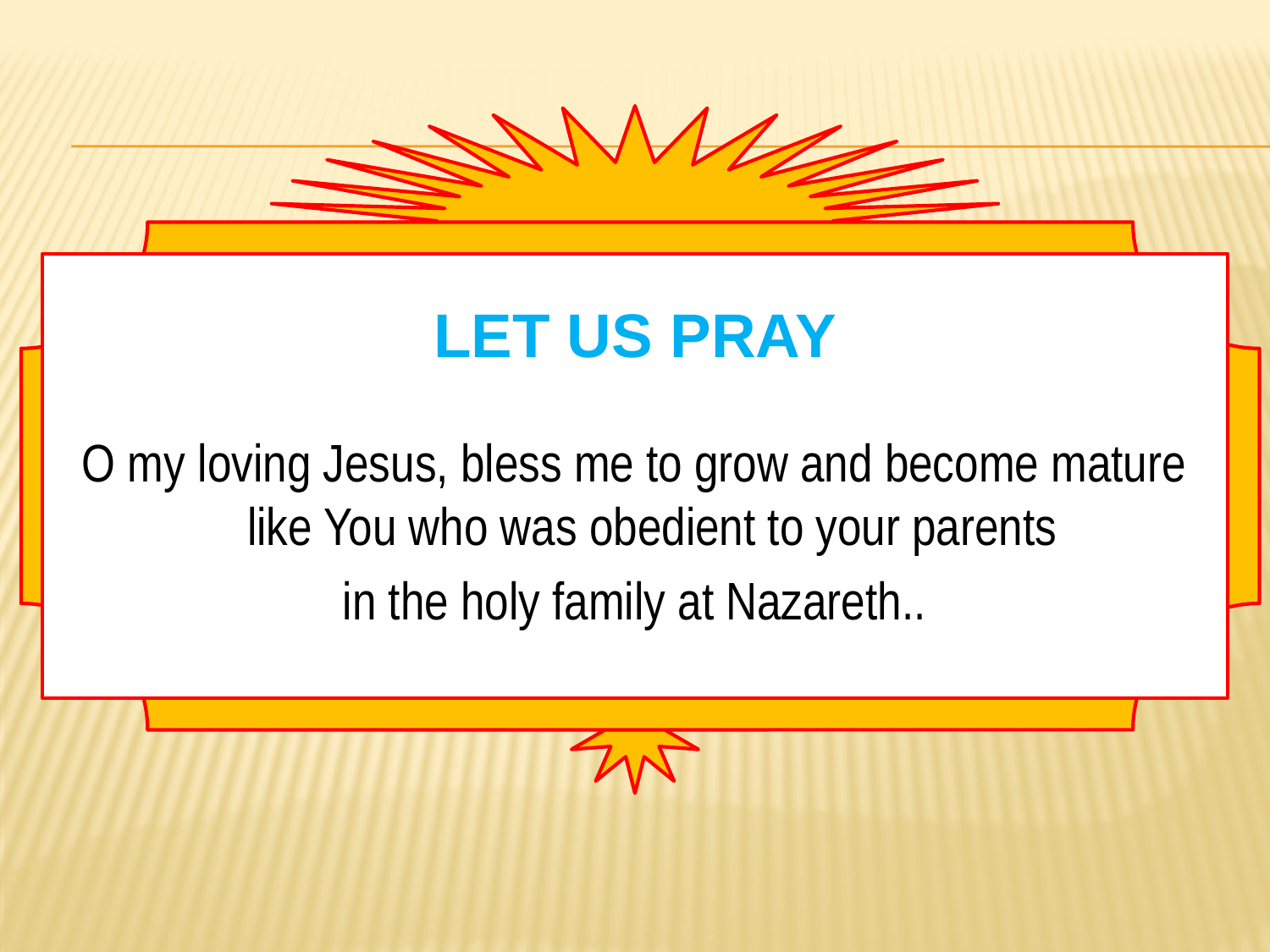

# Let us pray
O my loving Jesus, bless me to grow and become mature like You who was obedient to your parents
in the holy family at Nazareth..